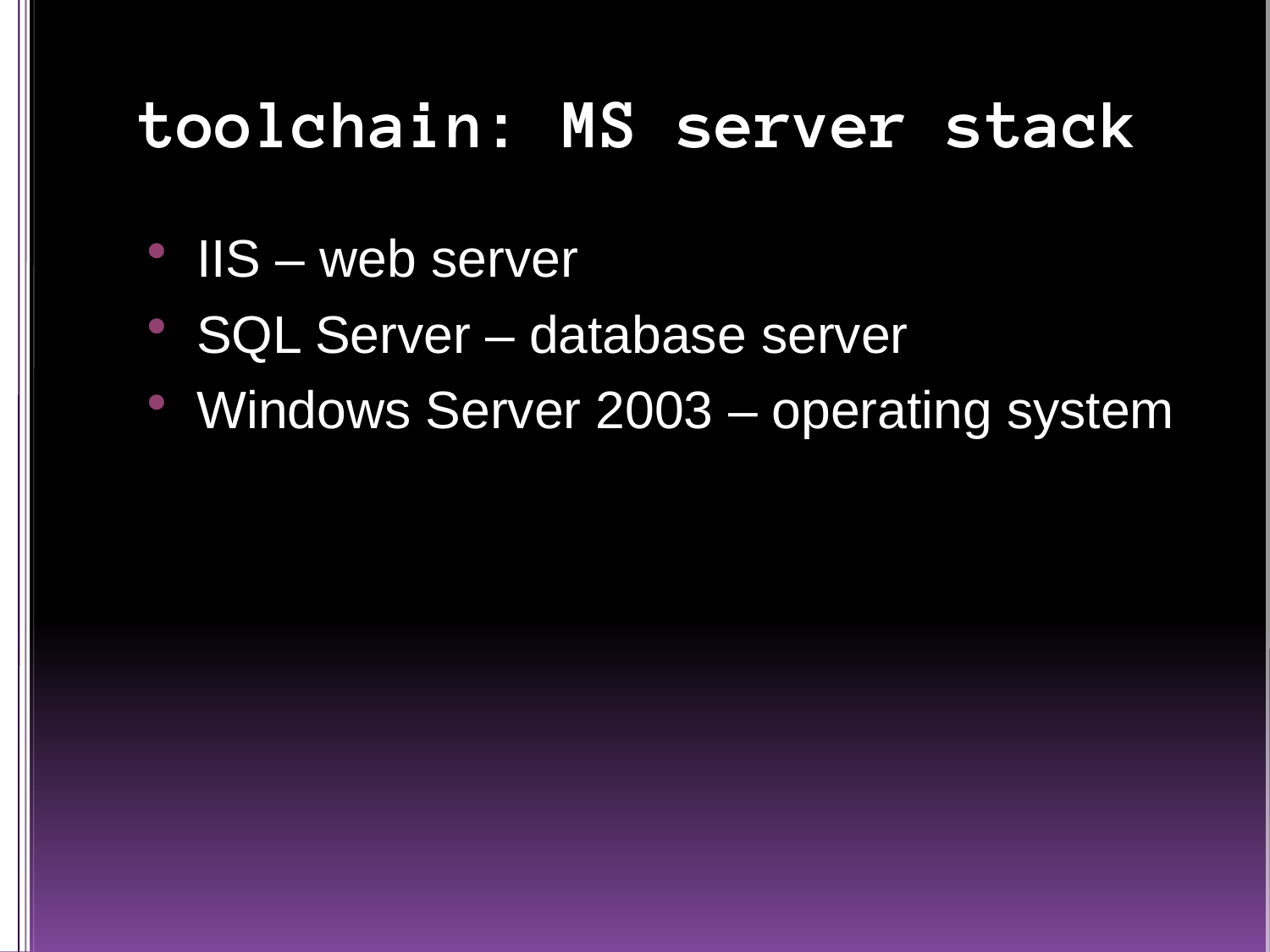

# toolchain: MS server stack
IIS – web server
SQL Server – database server
Windows Server 2003 – operating system